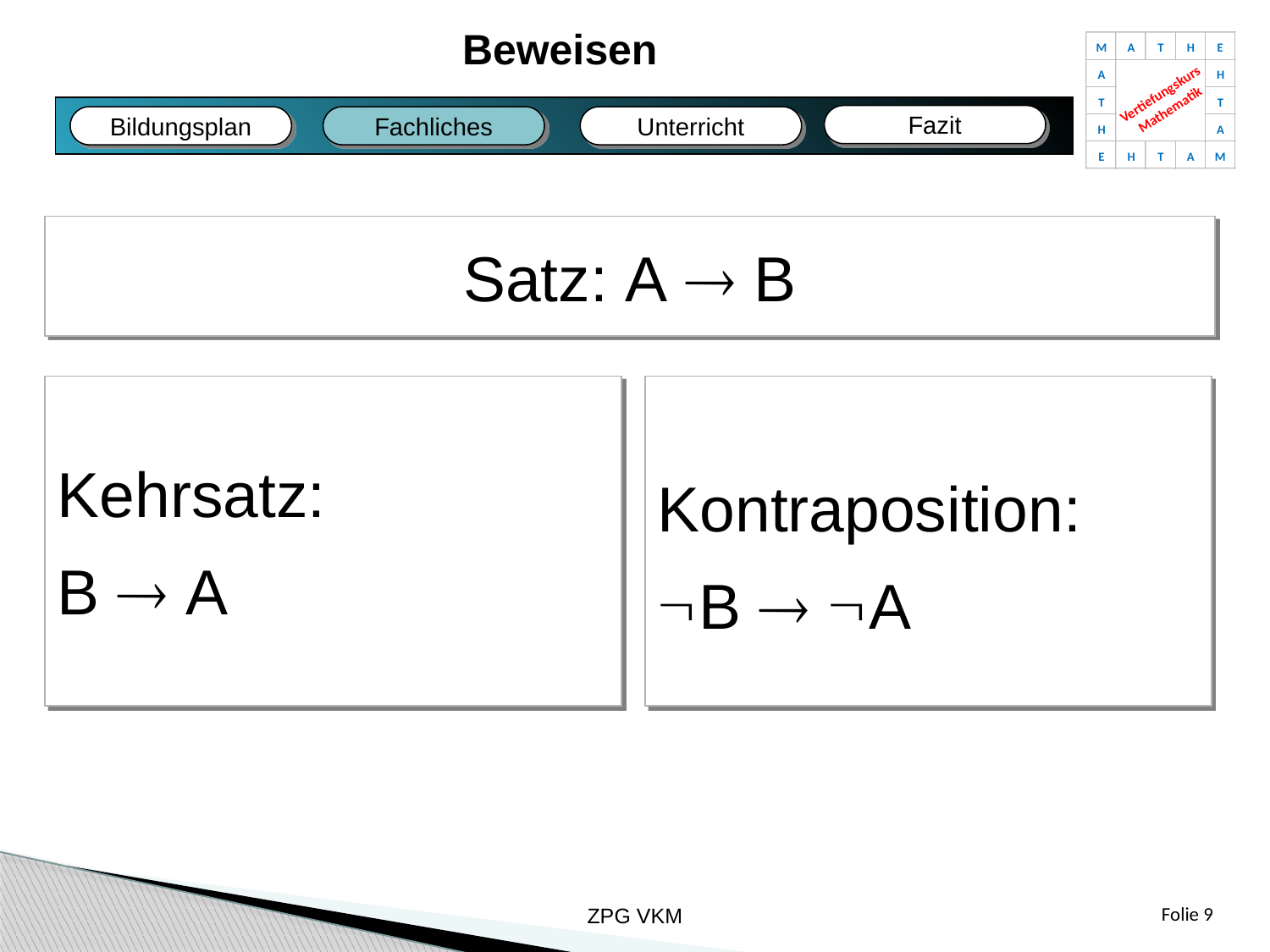

Beweisen

M
A
T
H
E

A
H
Vertiefungskurs
Mathematik

T
T

H
A

E
H
T
A
M

Fazit
Fachliches
Bildungsplan
Unterricht
Fazit
Bildungsplan
Fachliches
Unterricht
Satz: A → B

Kontraposition:
¬B → ¬A

Kehrsatz:
B → A

ZPG VKM
Folie 9